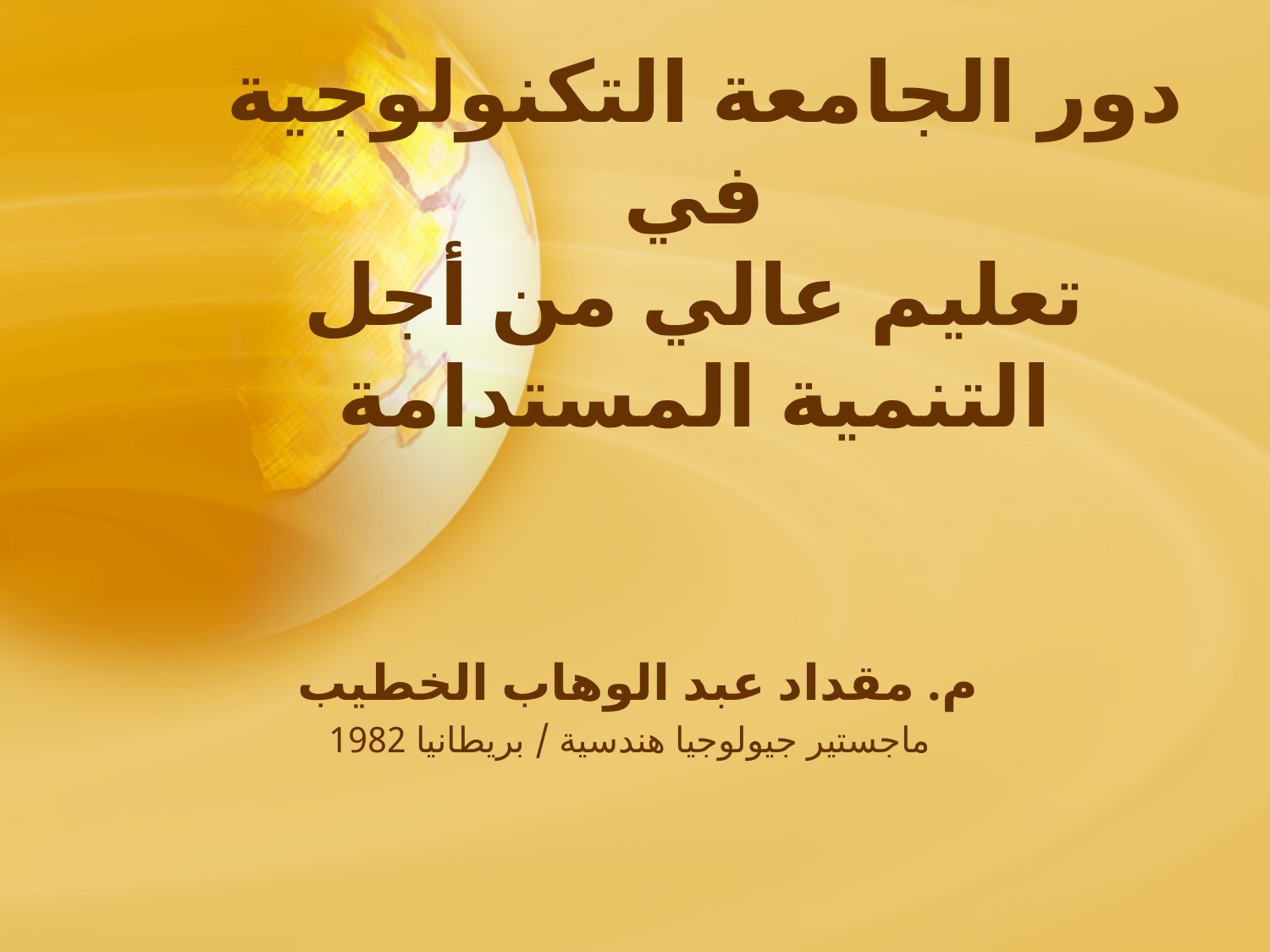

# دور الجامعة التكنولوجية في تعليم عالي من أجل التنمية المستدامة
م. مقداد عبد الوهاب الخطيب
ماجستير جيولوجيا هندسية / بريطانيا 1982